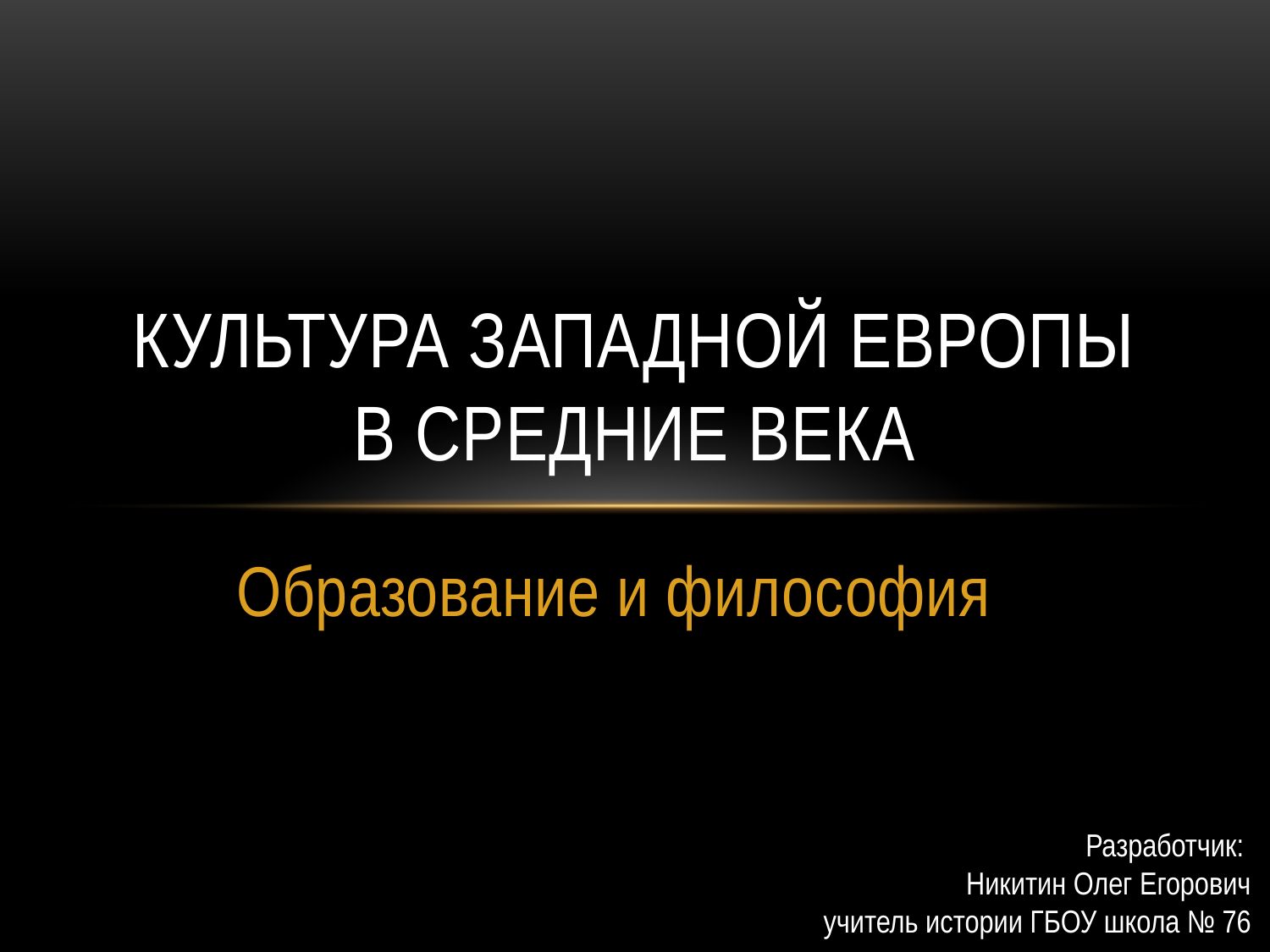

# Культура западной Европы в средние века
Образование и философия
Разработчик:
Никитин Олег Егорович
учитель истории ГБОУ школа № 76